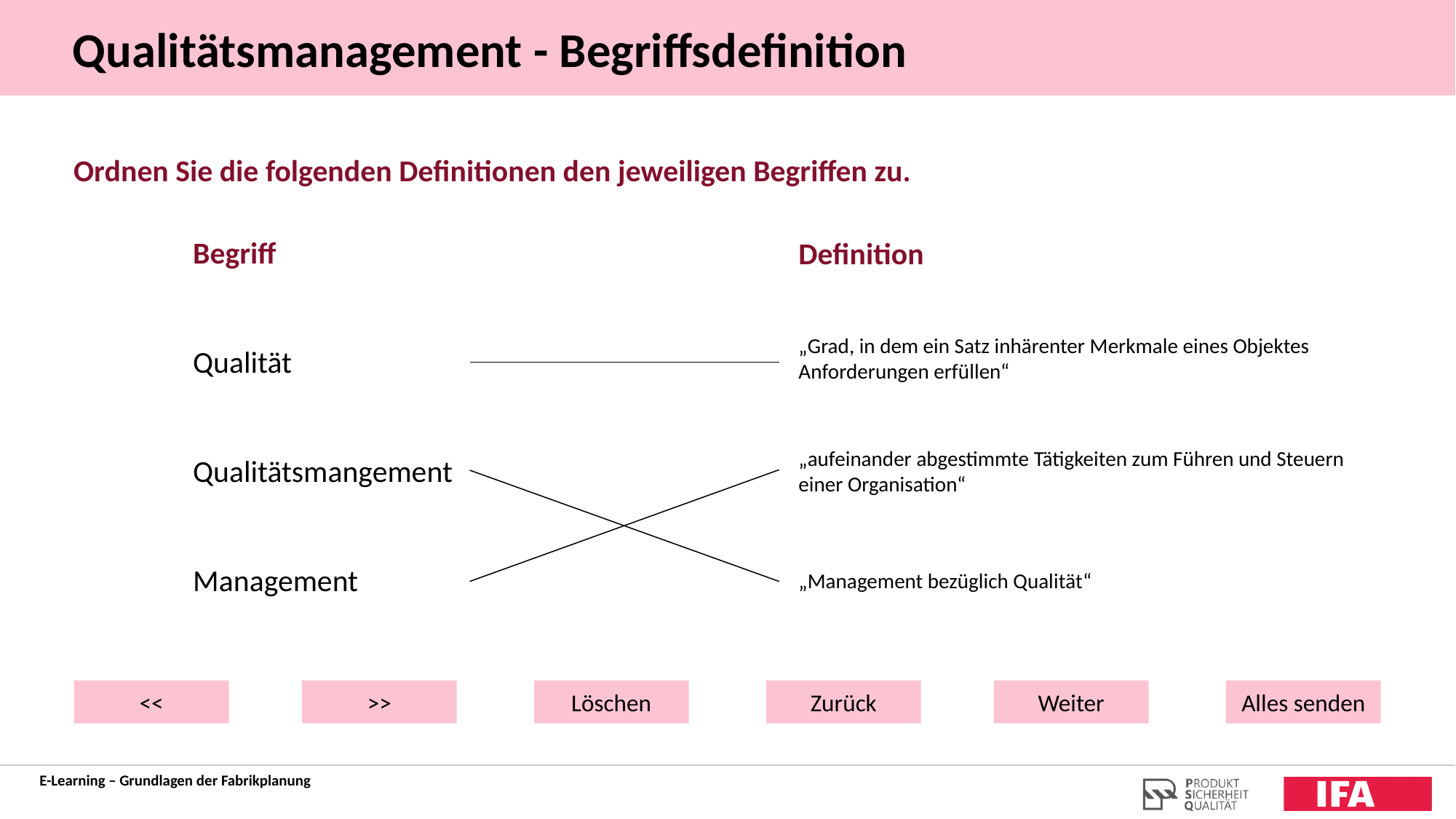

Qualitätsmanagement - Begriffsdefinition
Ordnen Sie die folgenden Definitionen den jeweiligen Begriffen zu.
Begriff

Qualität

Qualitätsmangement

Management
Definition

„Grad, in dem ein Satz inhärenter Merkmale eines Objektes Anforderungen erfüllen“

„aufeinander abgestimmte Tätigkeiten zum Führen und Steuern einer Organisation“

„Management bezüglich Qualität“
<<
>>
Löschen
Zurück
Weiter
Alles senden